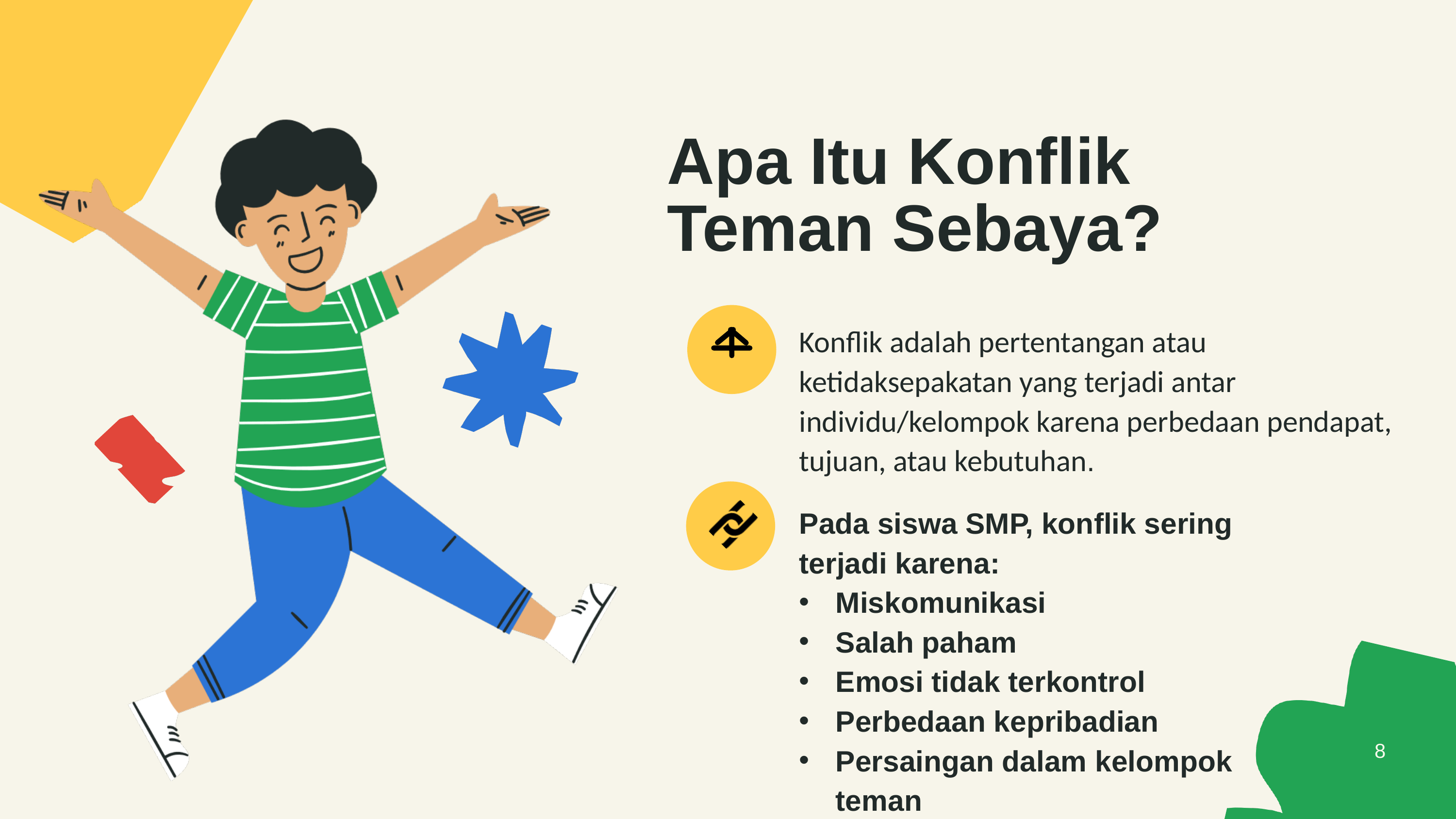

Apa Itu Konflik Teman Sebaya?

Konflik adalah pertentangan atau ketidaksepakatan yang terjadi antar individu/kelompok karena perbedaan pendapat, tujuan, atau kebutuhan.

Pada siswa SMP, konflik sering terjadi karena:
Miskomunikasi
Salah paham
Emosi tidak terkontrol
Perbedaan kepribadian
Persaingan dalam kelompok teman

8